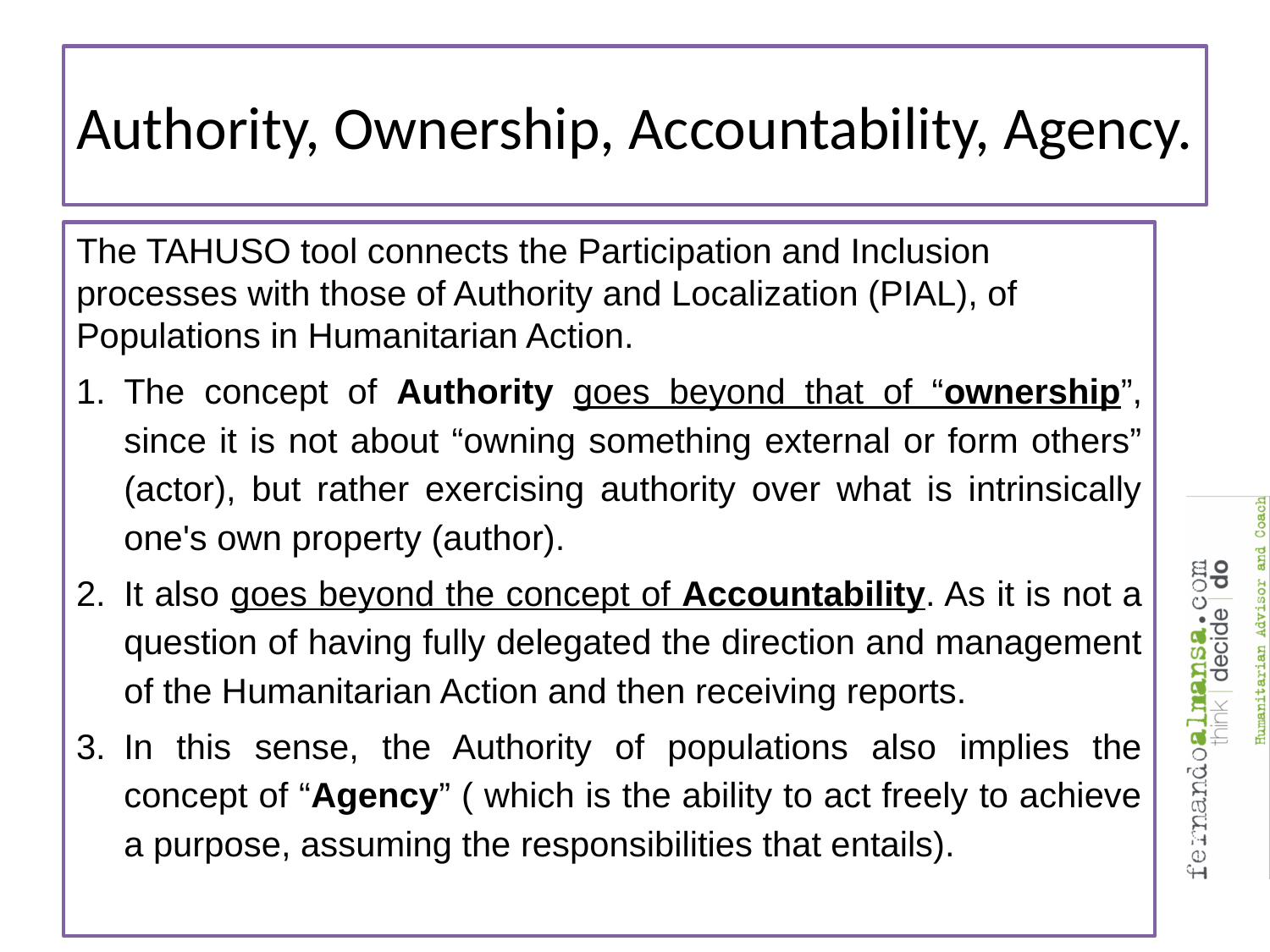

# Authority, Ownership, Accountability, Agency.
The TAHUSO tool connects the Participation and Inclusion processes with those of Authority and Localization (PIAL), of Populations in Humanitarian Action.
The concept of Authority goes beyond that of “ownership”, since it is not about “owning something external or form others” (actor), but rather exercising authority over what is intrinsically one's own property (author).
It also goes beyond the concept of Accountability. As it is not a question of having fully delegated the direction and management of the Humanitarian Action and then receiving reports.
In this sense, the Authority of populations also implies the concept of “Agency” ( which is the ability to act freely to achieve a purpose, assuming the responsibilities that entails).